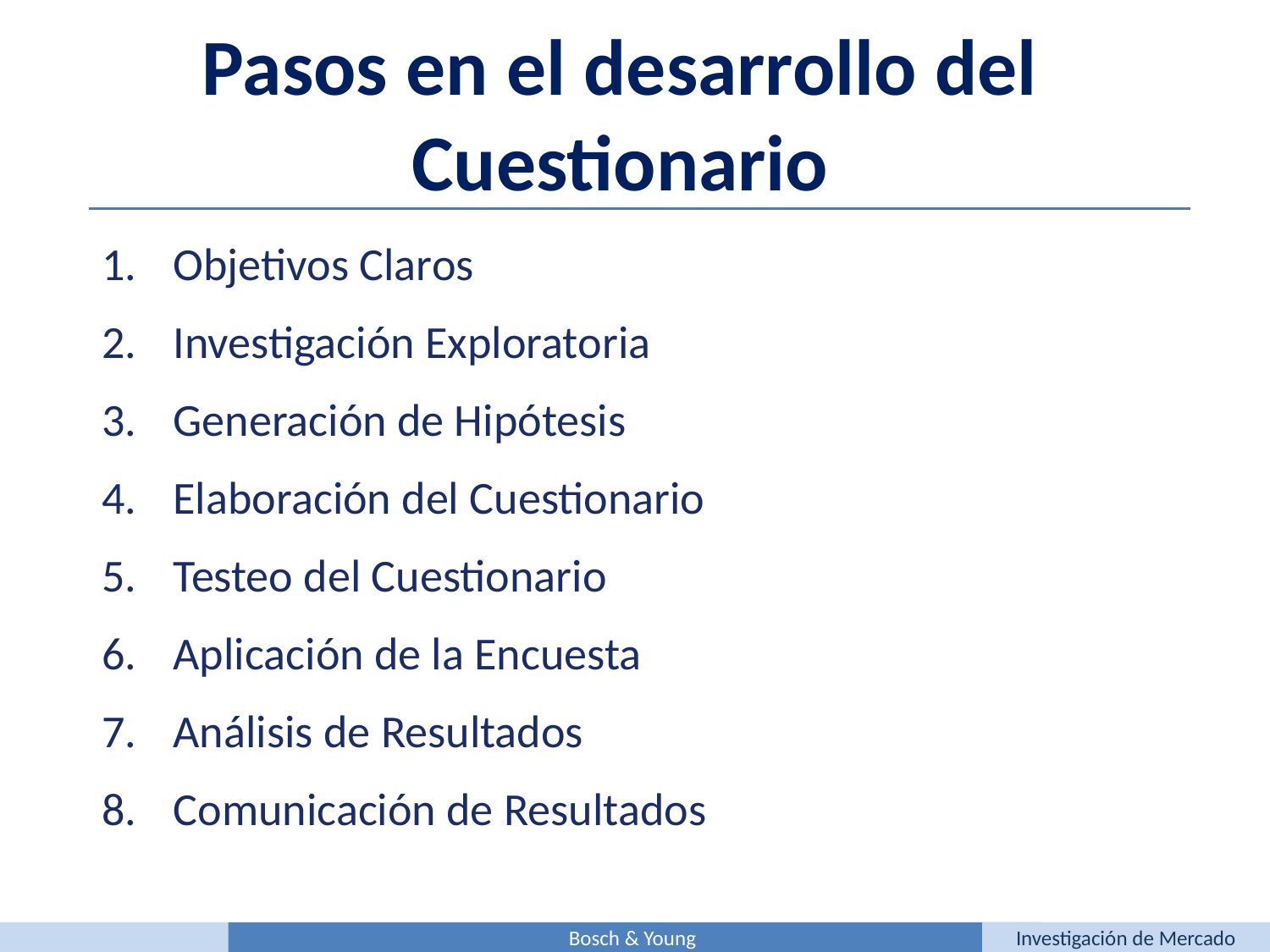

Pasos en el desarrollo del Cuestionario
Objetivos Claros
Investigación Exploratoria
Generación de Hipótesis
Elaboración del Cuestionario
Testeo del Cuestionario
Aplicación de la Encuesta
Análisis de Resultados
Comunicación de Resultados

Bosch & Young
Investigación de Mercado